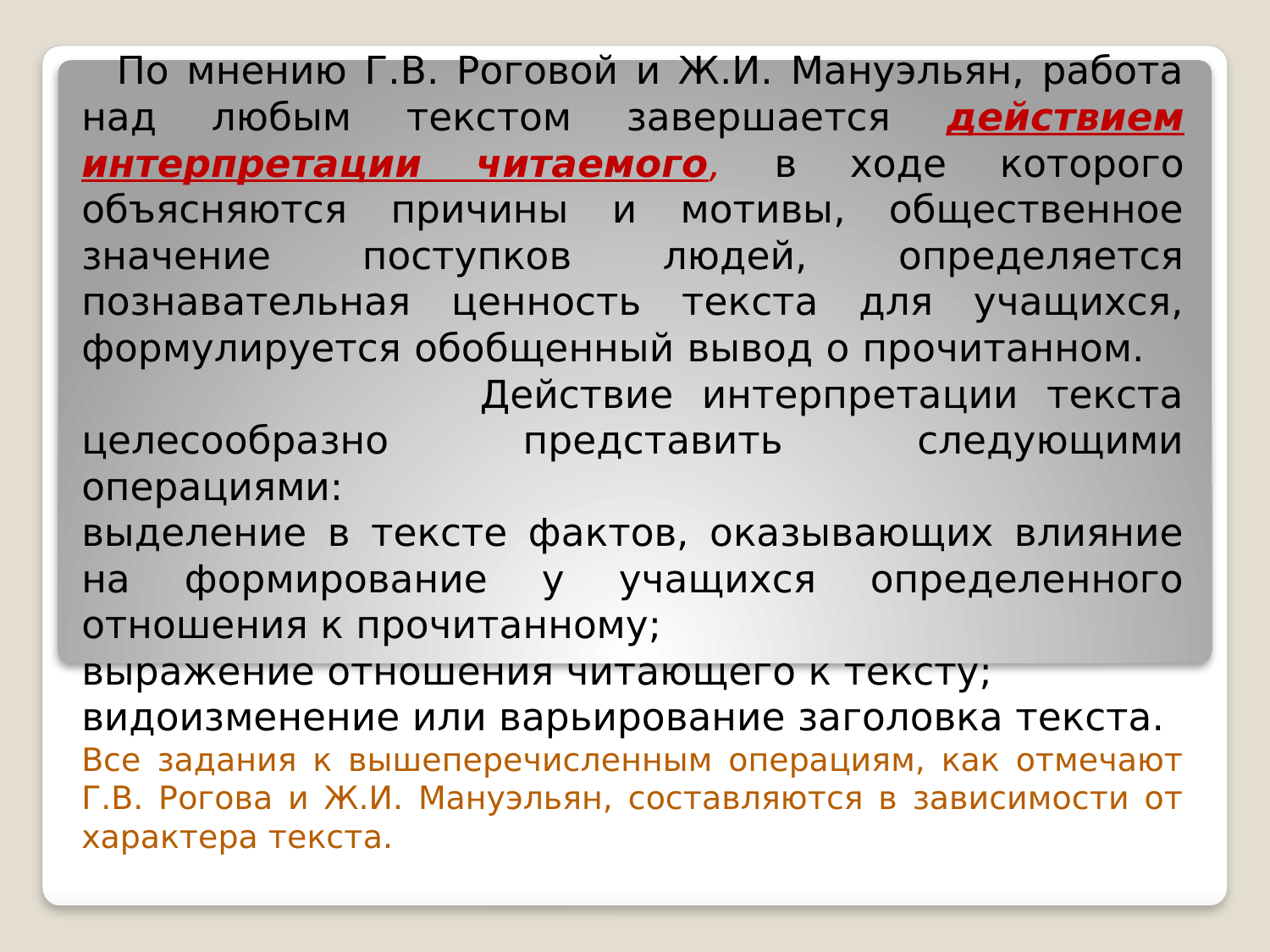

По мнению Г.В. Роговой и Ж.И. Мануэльян, работа над любым текстом завершается действием интерпретации читаемого, в ходе которого объясняются причины и мотивы, общественное значение поступков людей, определяется познавательная ценность текста для учащихся, формулируется обобщенный вывод о прочитанном.                  Действие интерпретации текста целесообразно представить следующими операциями:
выделение в тексте фактов, оказывающих влияние на формирование у учащихся определенного отношения к прочитанному;
выражение отношения читающего к тексту;
видоизменение или варьирование заголовка текста.
Все задания к вышеперечисленным операциям, как отмечают Г.В. Рогова и Ж.И. Мануэльян, составляются в зависимости от характера текста.